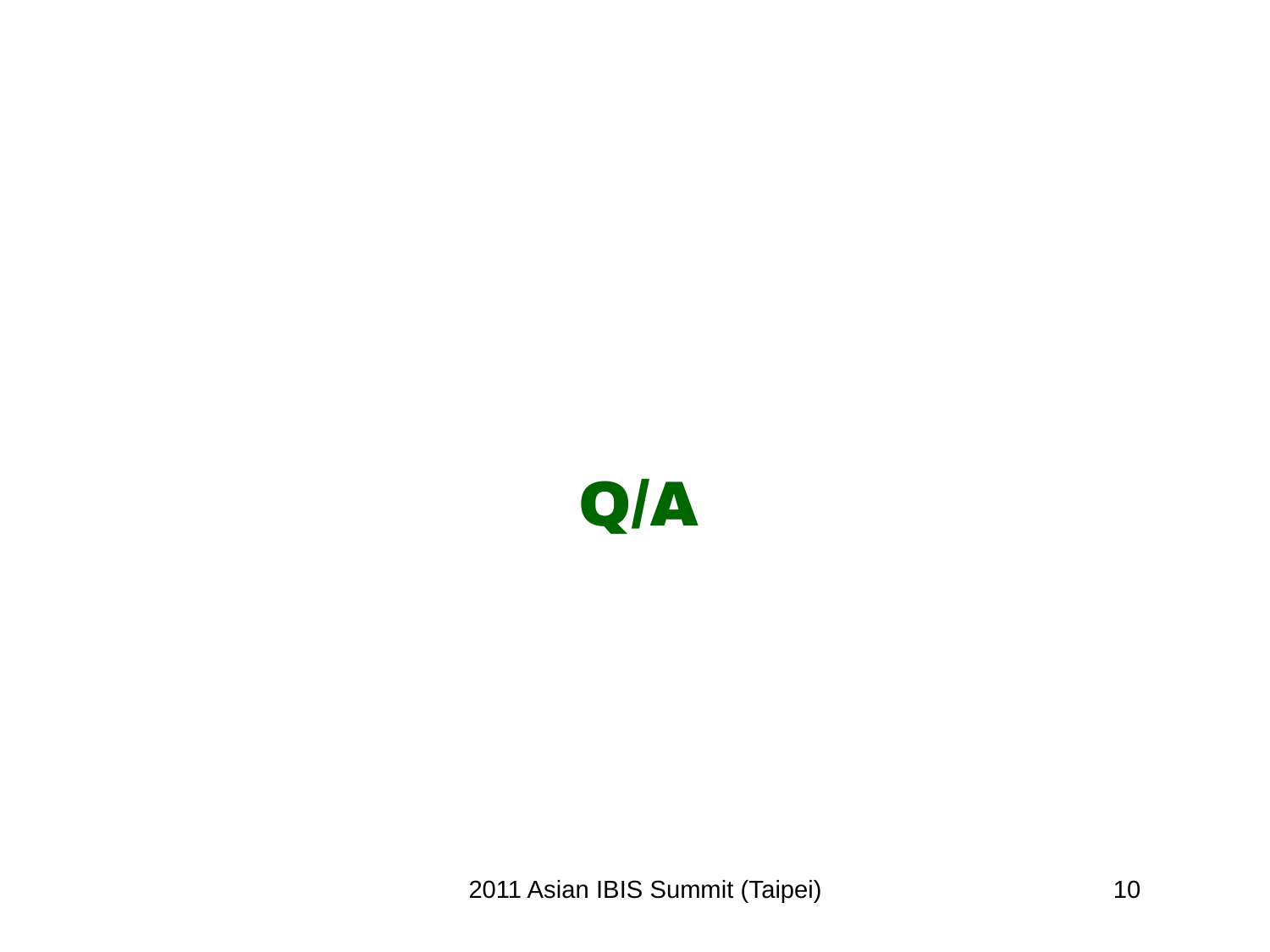

# Q/A

2011 Asian IBIS Summit (Taipei)
10